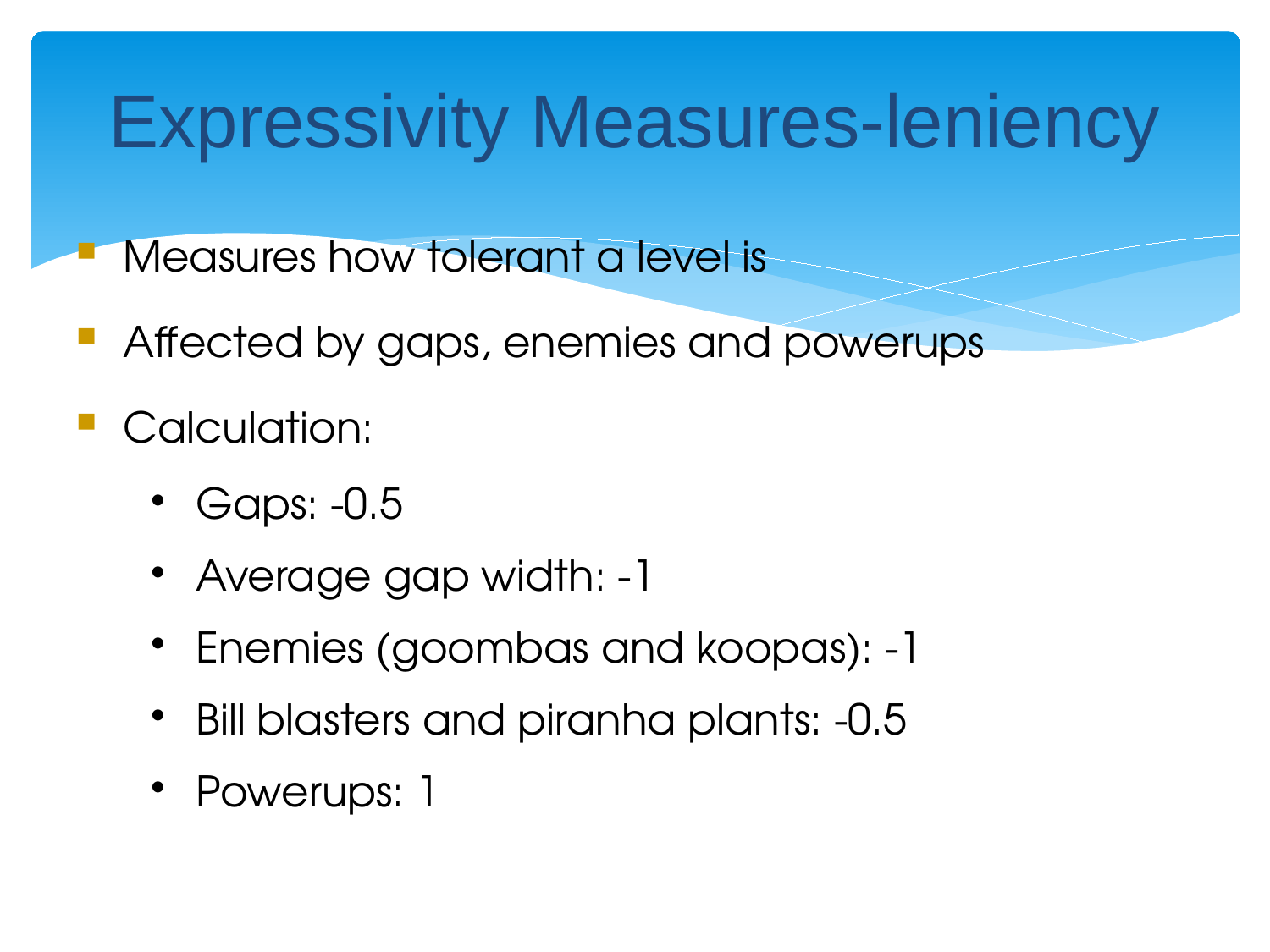

Expressivity Measures-leniency
Measures how tolerant a level is
Affected by gaps, enemies and powerups
Calculation:
Gaps: -0.5
Average gap width: -1
Enemies (goombas and koopas): -1
Bill blasters and piranha plants: -0.5
Powerups: 1